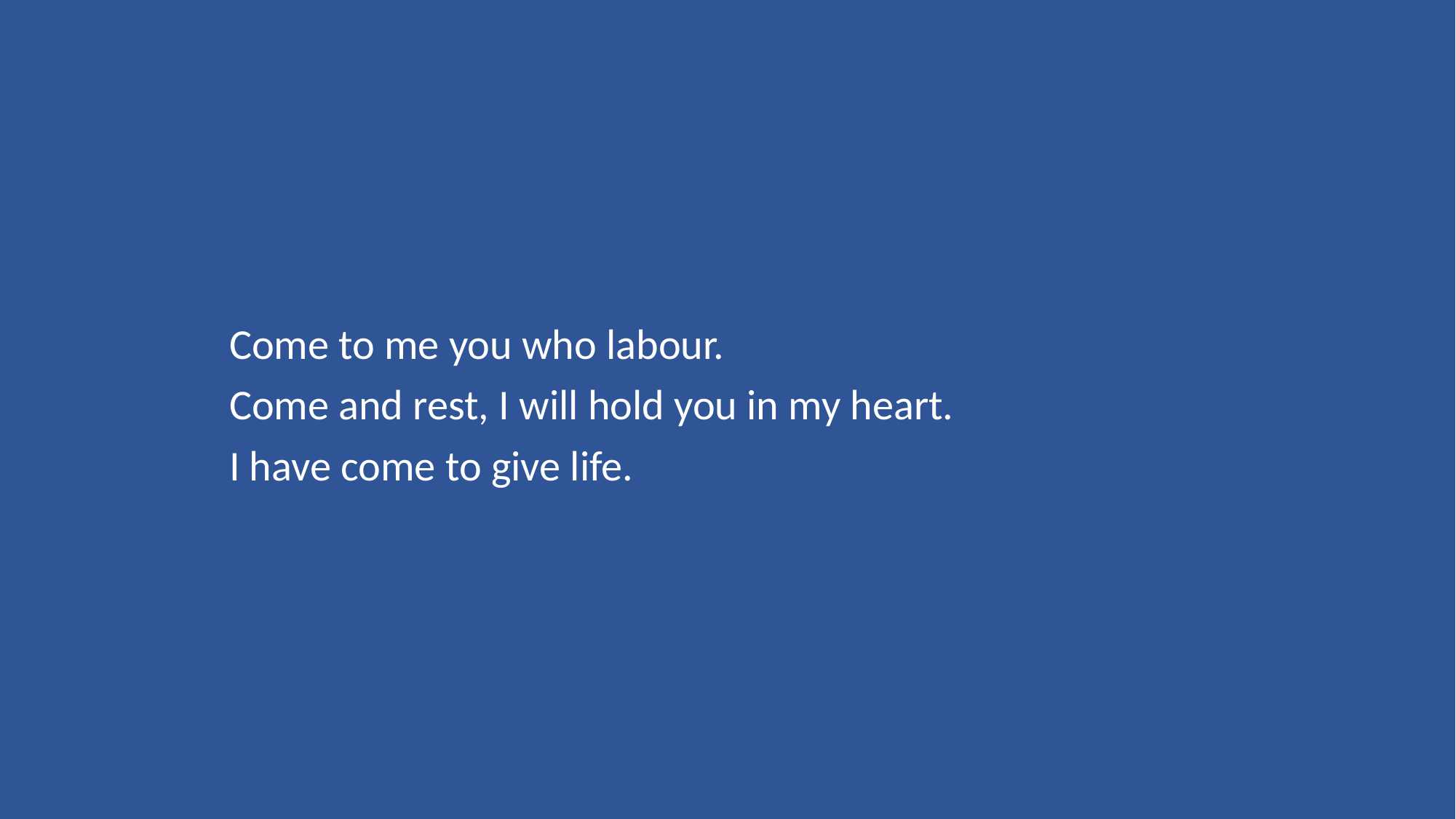

Come to me you who labour.
Come and rest, I will hold you in my heart.
I have come to give life.